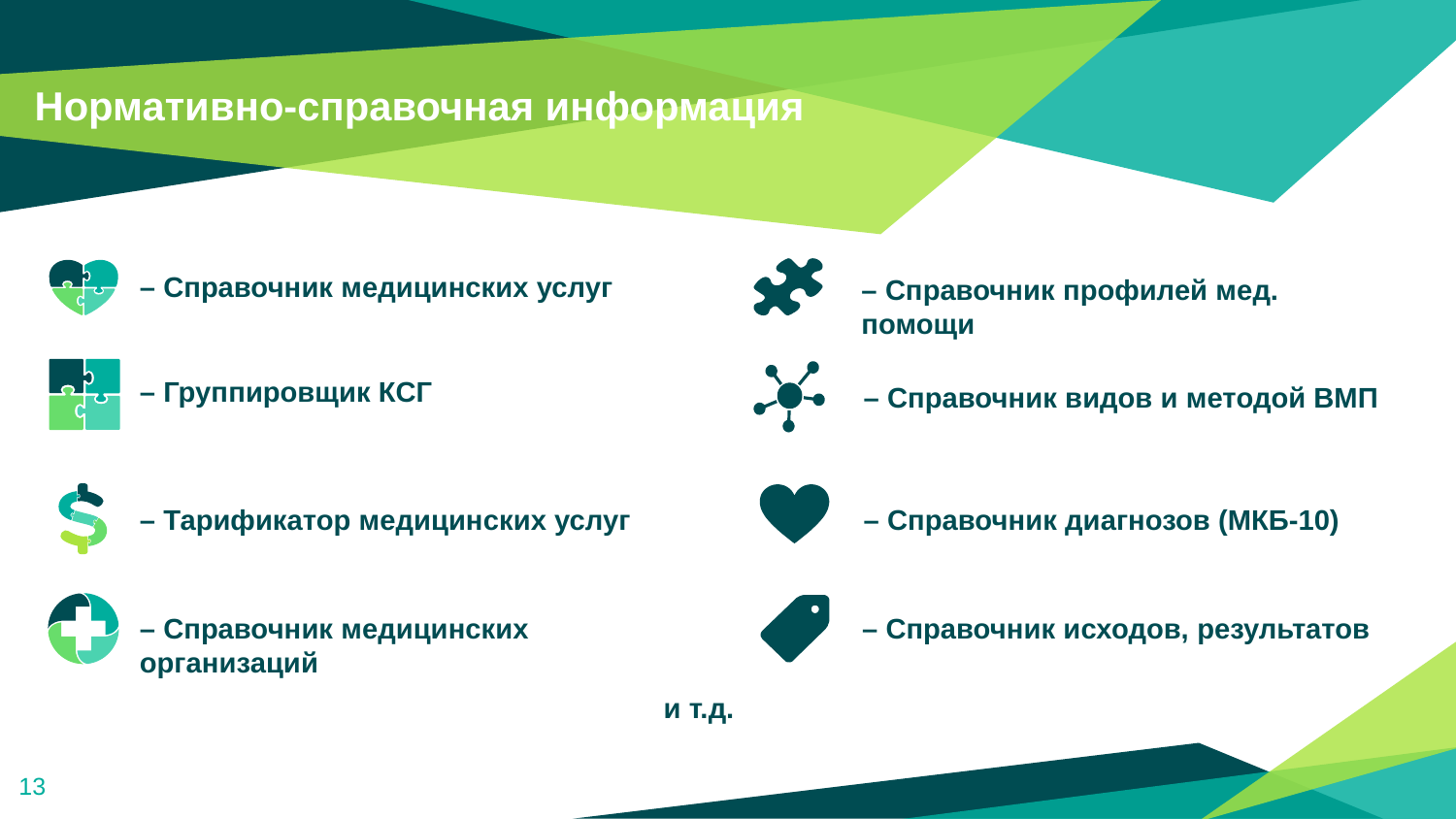

# Нормативно-справочная информация

– Справочник медицинских услуг
– Справочник профилей мед. помощи

– Группировщик КСГ
– Справочник видов и методой ВМП

– Справочник диагнозов (МКБ-10)
– Тарификатор медицинских услуг

– Справочник исходов, результатов
– Справочник медицинских организаций
 и т.д.
13